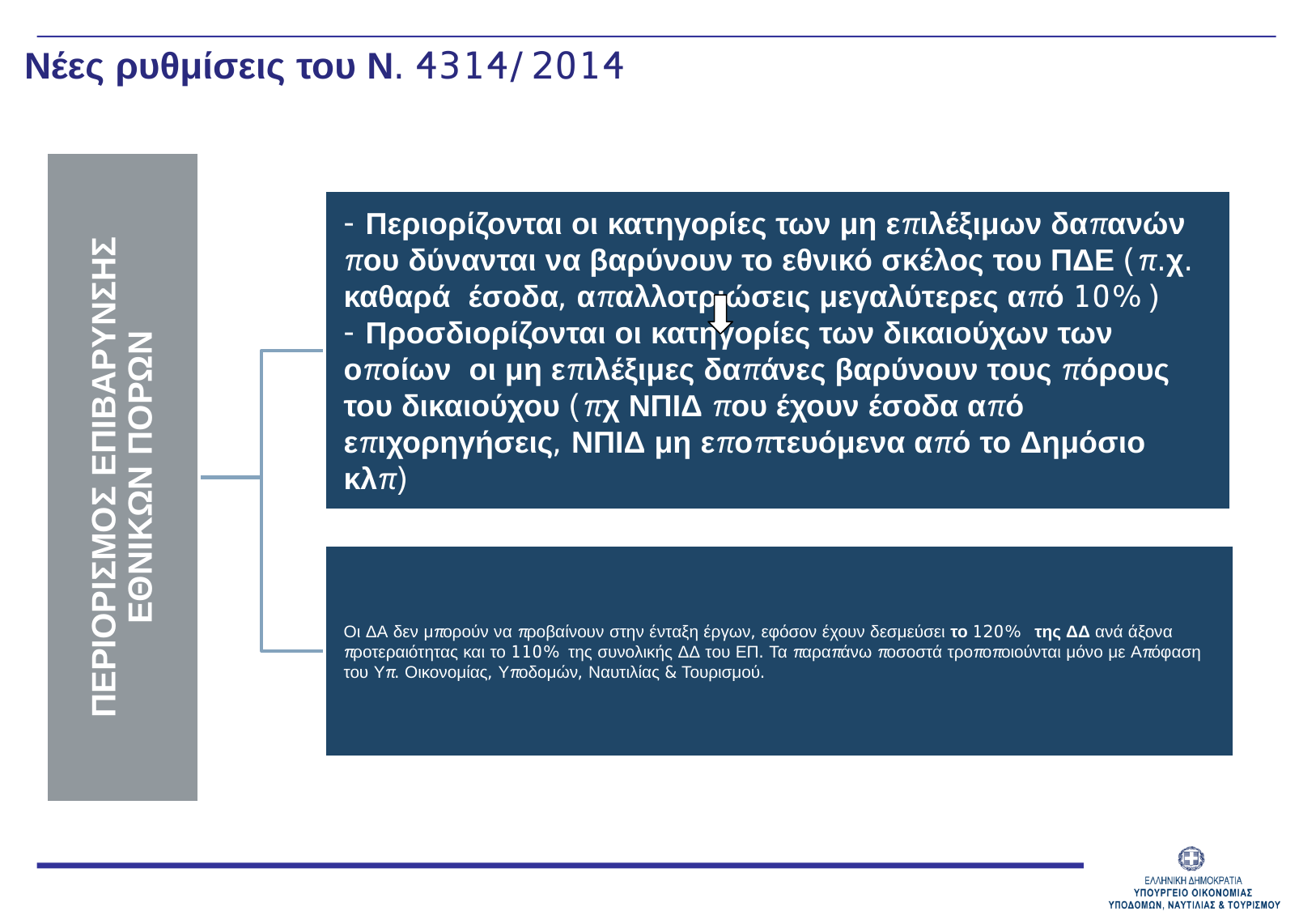

Νέες ρυθμίσεις του Ν. 4314/2014

ΠΕΡΙΟΡΙΣΜΟΣ ΕΠΙΒΑΡΥΝΣΗΣ ΕΘΝΙΚΩΝ ΠΟΡΩΝ
- Περιορίζονται οι κατηγορίες των μη επιλέξιμων δαπανών που δύνανται να βαρύνουν το εθνικό σκέλος του ΠΔΕ (π.χ.  καθαρά  έσοδα, απαλλοτριώσεις μεγαλύτερες από 10%)
- Προσδιορίζονται οι κατηγορίες των δικαιούχων των οποίων  οι μη επιλέξιμες δαπάνες βαρύνουν τους πόρους του δικαιούχου (πχ ΝΠΙΔ που έχουν έσοδα από επιχορηγήσεις, ΝΠΙΔ μη εποπτευόμενα από το Δημόσιο κλπ)
Οι ΔΑ δεν μπορούν να προβαίνουν στην ένταξη έργων, εφόσον έχουν δεσμεύσει το 120%  της ΔΔ ανά άξονα προτεραιότητας και το 110% της συνολικής ΔΔ του ΕΠ. Τα παραπάνω ποσοστά τροποποιούνται μόνο με Απόφαση του Υπ. Οικονομίας, Υποδομών, Ναυτιλίας & Τουρισμού.